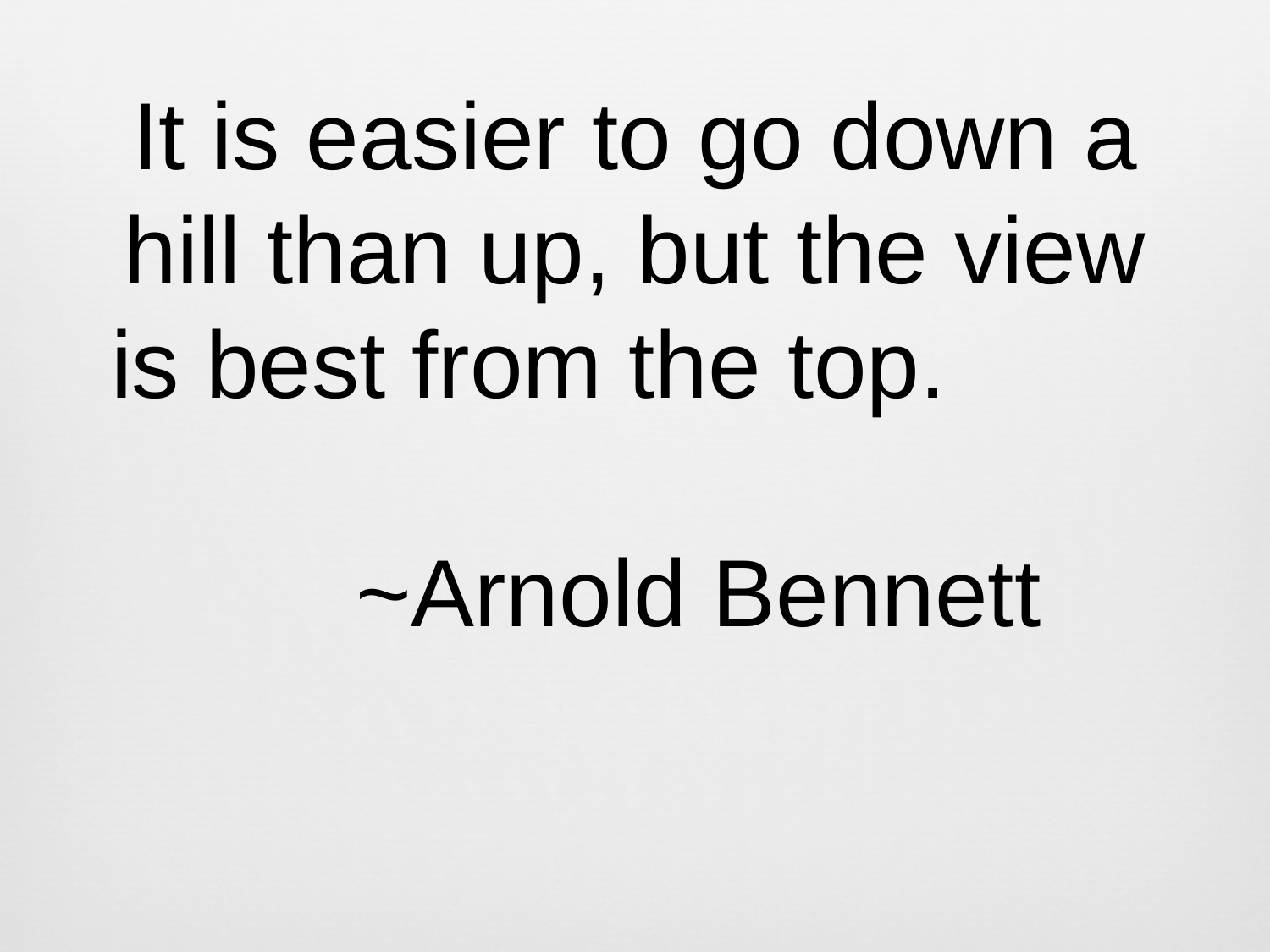

It is easier to go down a hill than up, but the view is best from the top.          					  				~Arnold Bennett